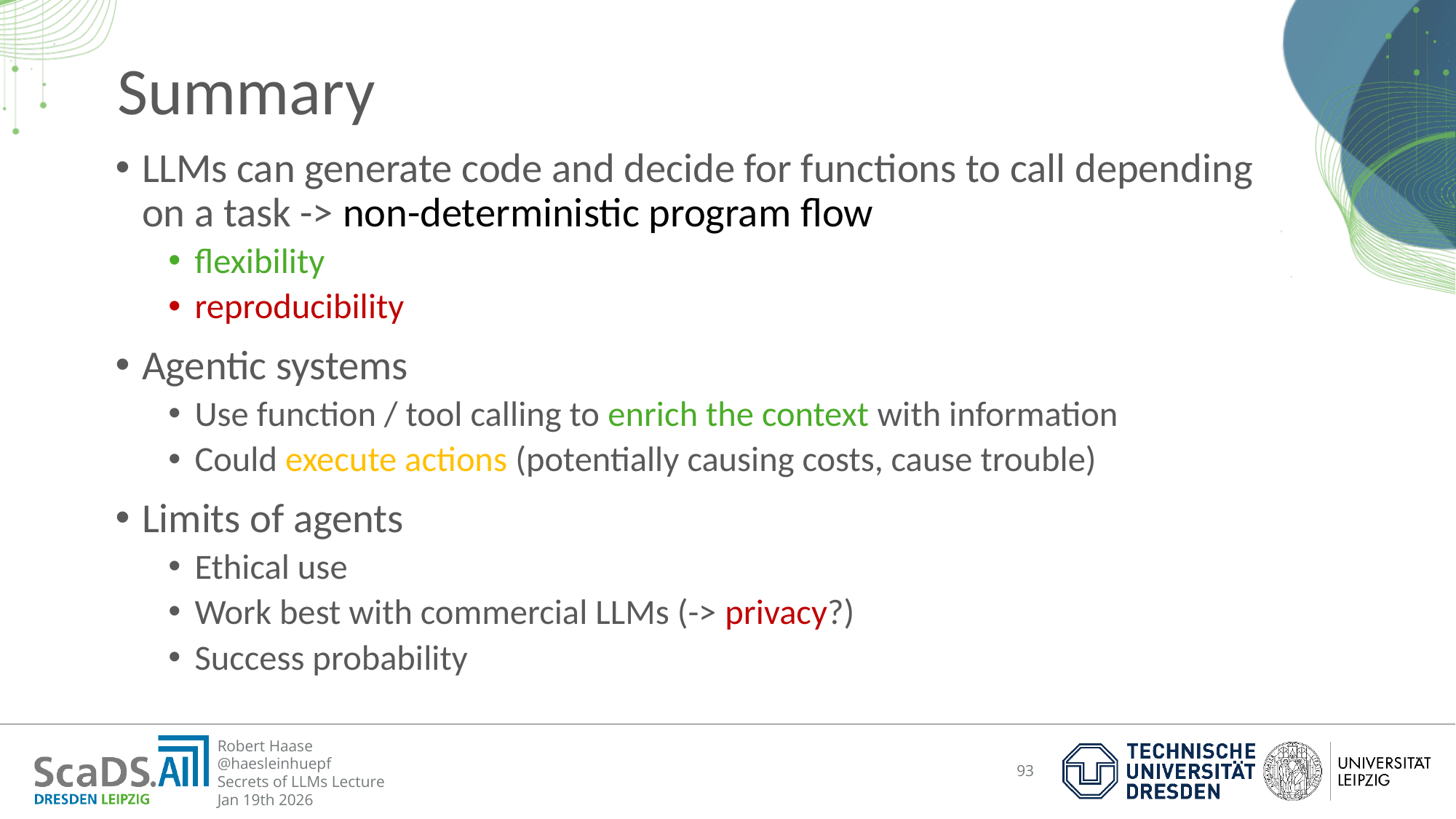

# Summary
LLMs can generate code and decide for functions to call depending on a task -> non-deterministic program flow
flexibility
reproducibility
Agentic systems
Use function / tool calling to enrich the context with information
Could execute actions (potentially causing costs, cause trouble)
Limits of agents
Ethical use
Work best with commercial LLMs (-> privacy?)
Success probability